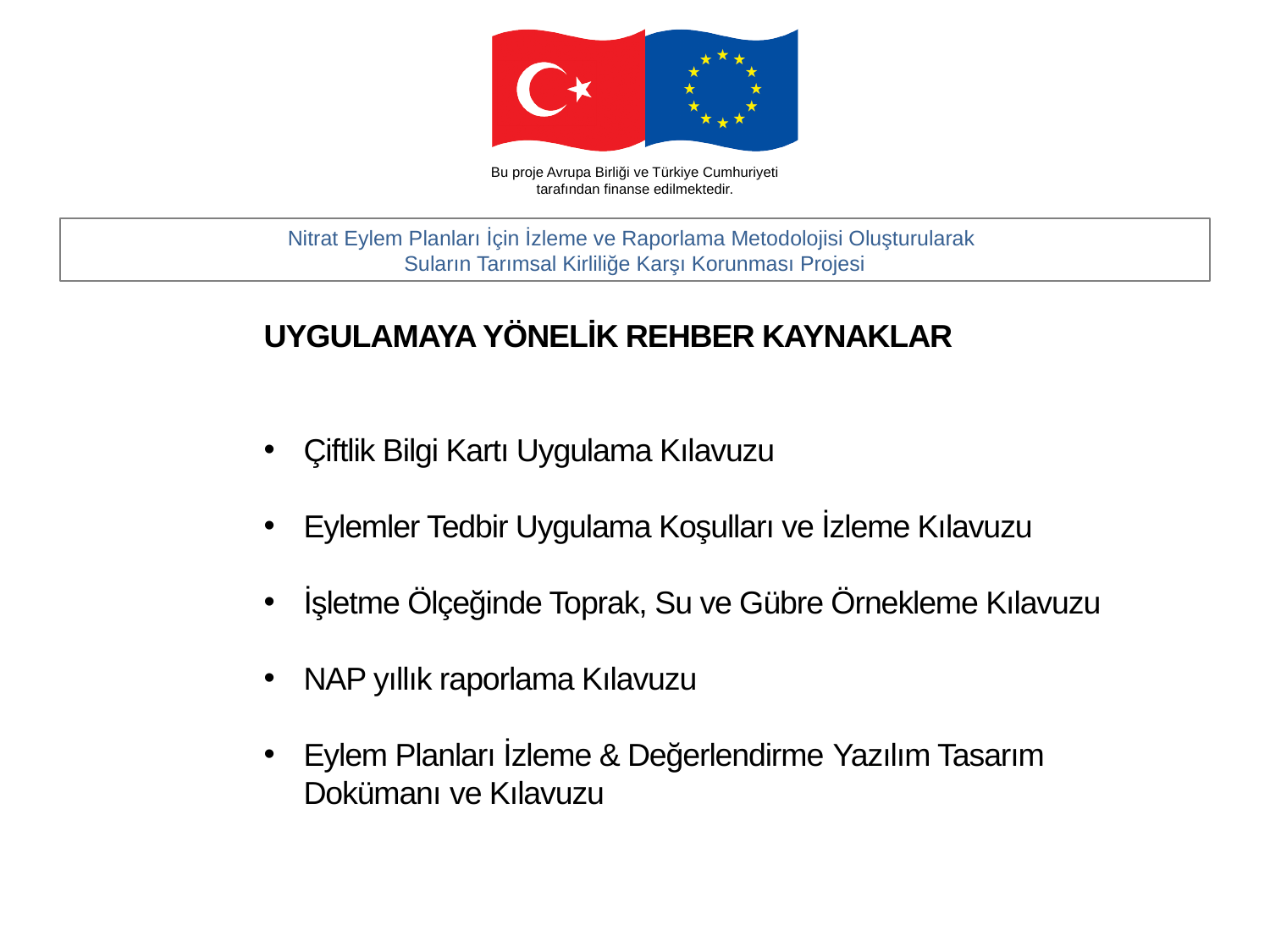

UYGULAMAYA YÖNELİK REHBER KAYNAKLAR

Çiftlik Bilgi Kartı Uygulama Kılavuzu

Eylemler Tedbir Uygulama Koşulları ve İzleme Kılavuzu

İşletme Ölçeğinde Toprak, Su ve Gübre Örnekleme Kılavuzu

NAP yıllık raporlama Kılavuzu

Eylem Planları İzleme & Değerlendirme Yazılım Tasarım Dokümanı ve Kılavuzu